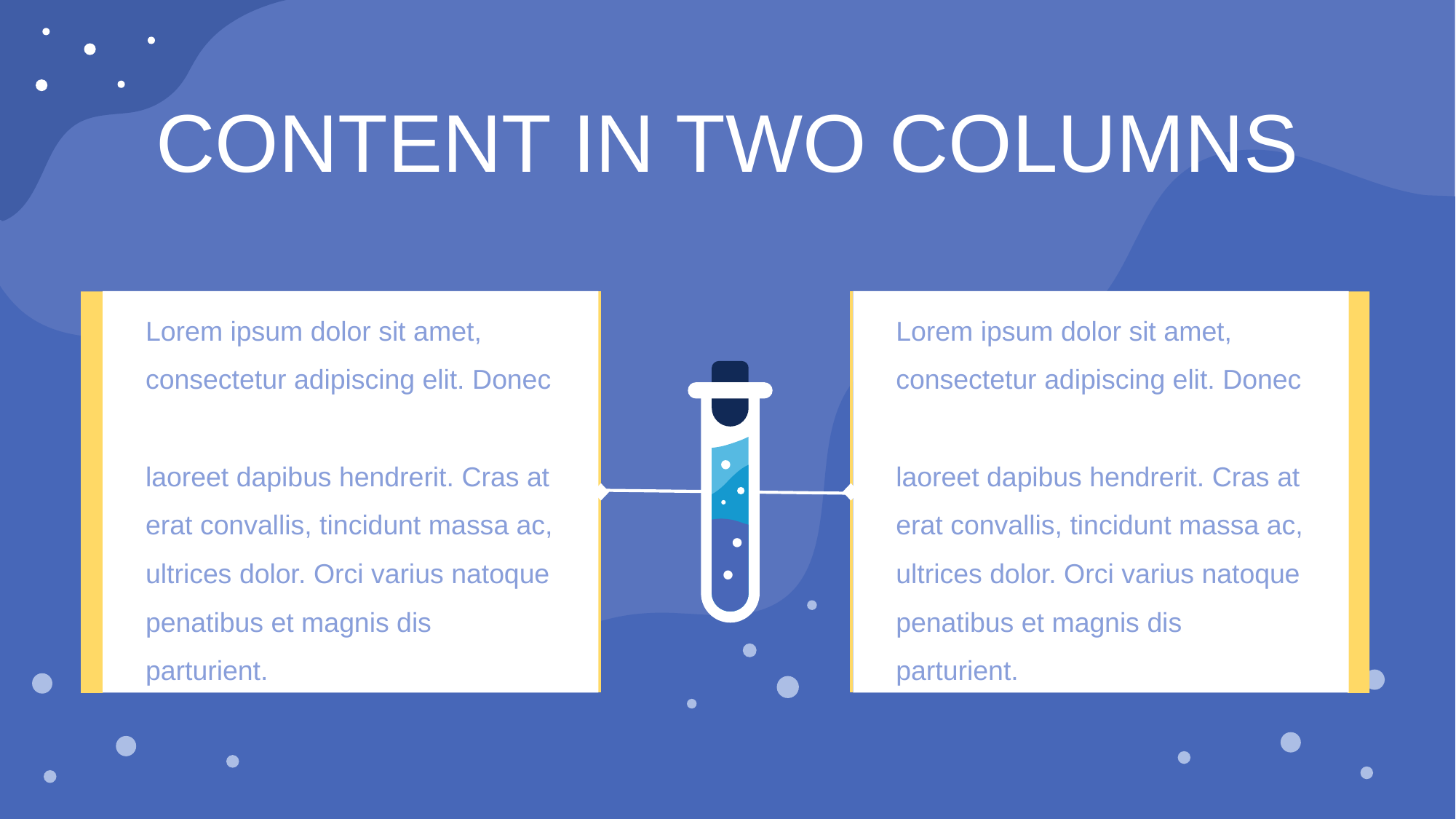

# Content in two columns
Lorem ipsum dolor sit amet,
consectetur adipiscing elit. Donec
laoreet dapibus hendrerit. Cras at erat convallis, tincidunt massa ac, ultrices dolor. Orci varius natoque penatibus et magnis dis parturient.
Lorem ipsum dolor sit amet,
consectetur adipiscing elit. Donec
laoreet dapibus hendrerit. Cras at erat convallis, tincidunt massa ac, ultrices dolor. Orci varius natoque penatibus et magnis dis parturient.